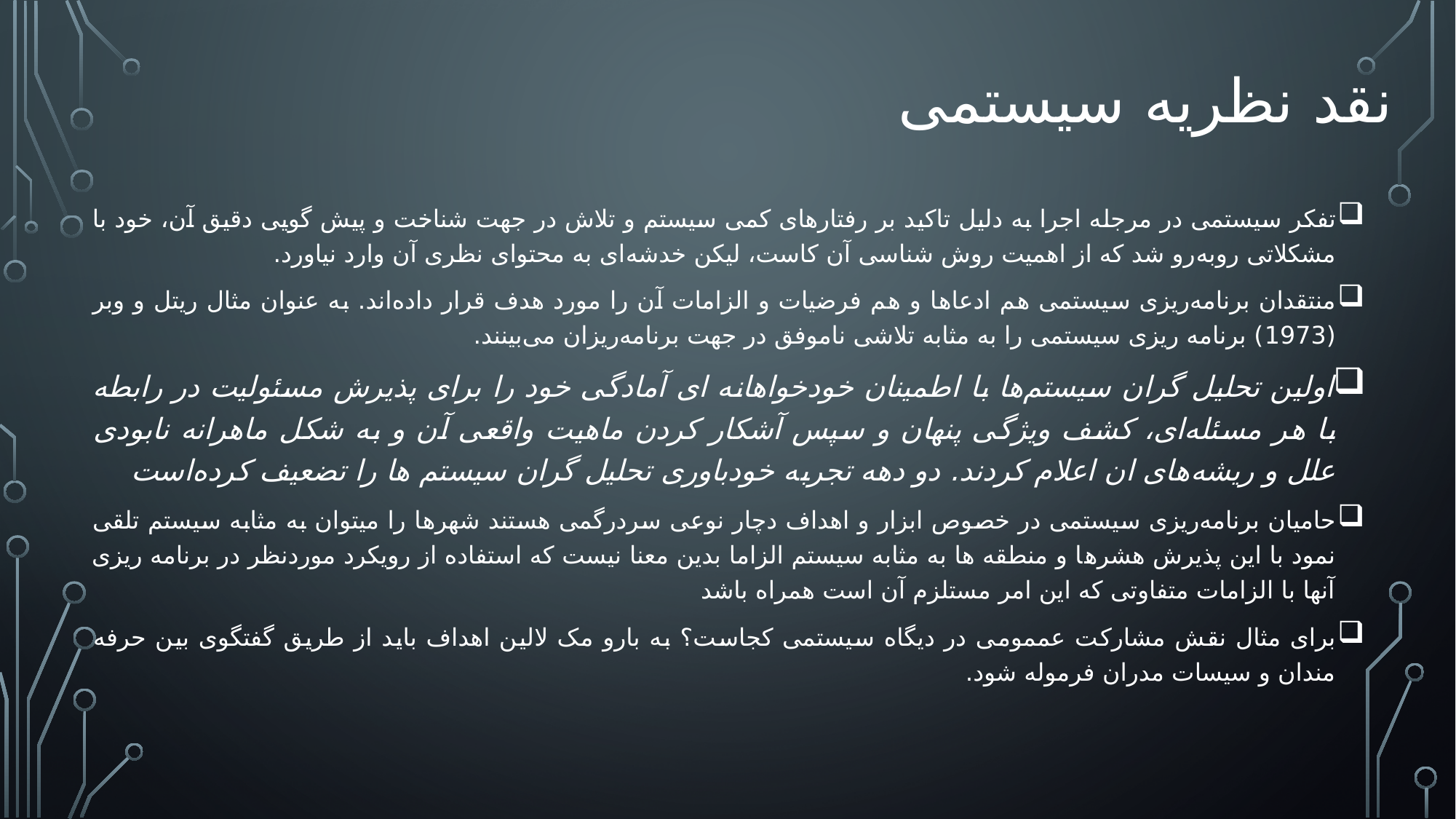

# نقد نظریه سیستمی
تفکر سیستمی در مرجله اجرا به دلیل تاکید بر رفتارهای کمی سیستم و تلاش در جهت شناخت و پیش گویی دقیق آن، خود با مشکلاتی رو‌به‌رو شد که از اهمیت روش شناسی آن کاست، لیکن خدشه‌ای به محتوای نظری آن وارد نیاورد.
منتقدان برنامه‌ریزی سیستمی هم ادعاها و هم فرضیات و الزامات آن را مورد هدف قرار‌ داده‌اند. به عنوان مثال ریتل و وبر (1973) برنامه ریزی سیستمی را به مثابه تلاشی ناموفق در جهت برنامه‌ریزان می‌بینند.
اولین تحلیل گران سیستم‌ها با اطمینان خودخواهانه ای آمادگی خود را برای پذیرش مسئولیت در رابطه با هر مسئله‌ای، کشف ویژگی پنهان و سپس آشکار کردن ماهیت واقعی آن و به شکل ماهرانه نابودی علل و ریشه‌های ان اعلام کردند. دو دهه تجربه خودباوری تحلیل گران سیستم ها را تضعیف کرده‌است
حامیان برنامه‌ریزی سیستمی در خصوص ابزار و اهداف دچار نوعی سردرگمی هستند شهرها را میتوان به مثابه سیستم تلقی نمود با این پذیرش هشرها و منطقه ها به مثابه سیستم الزاما بدین معنا نیست که استفاده از رویکرد موردنظر در برنامه ریزی آنها با الزامات متفاوتی که این امر مستلزم آن است همراه باشد
برای مثال نقش مشارکت عممومی در دیگاه سیستمی کجاست؟ به بارو مک لالین اهداف باید از طریق گفتگوی بین حرفه مندان و سیسات مدران فرموله شود.